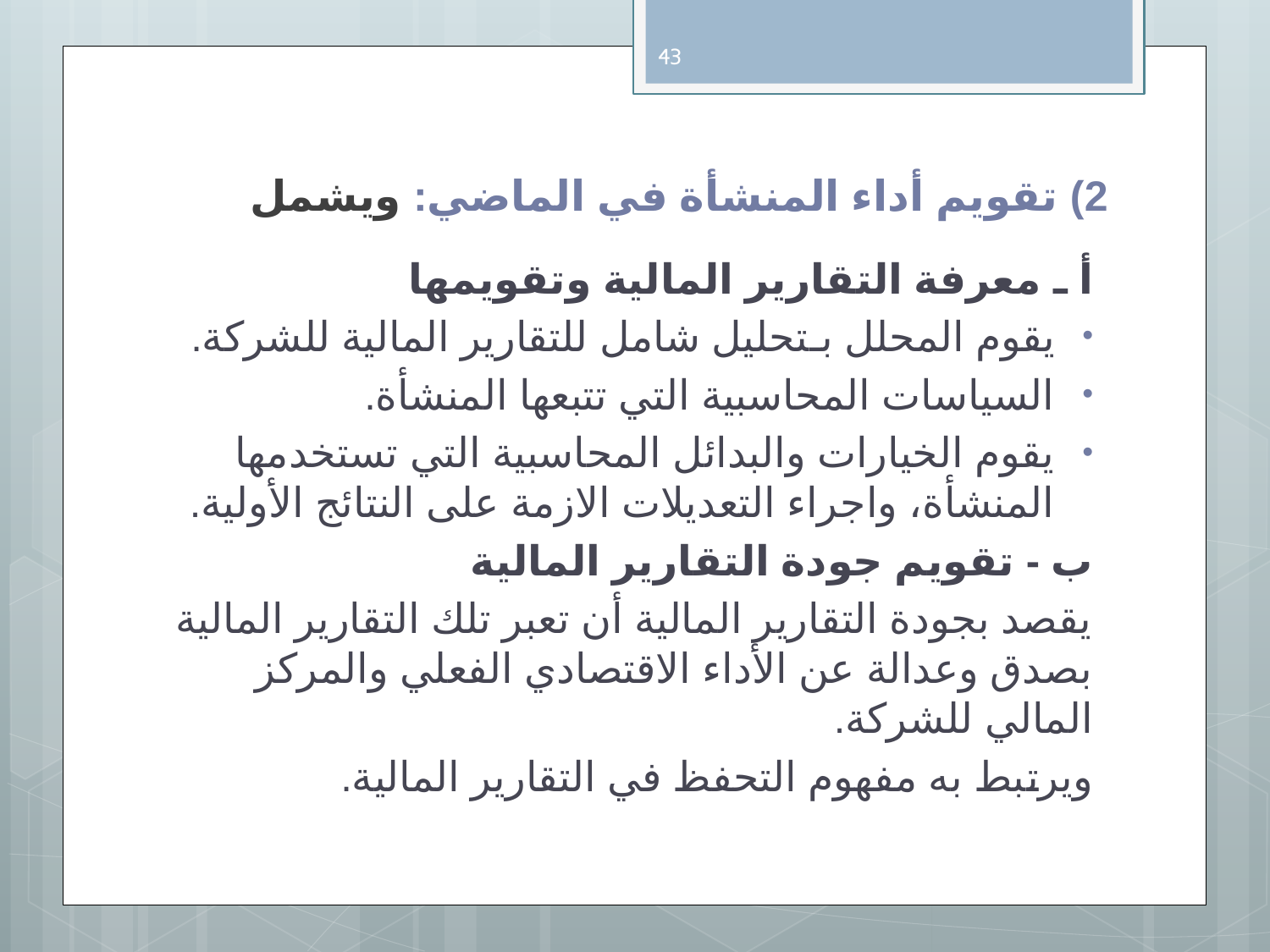

43
# 2) تقويم أداء المنشأة في الماضي: ويشمل
أ ـ معرفة التقارير المالية وتقويمها
يقوم المحلل بـتحليل شامل للتقارير المالية للشركة.
السياسات المحاسبية التي تتبعها المنشأة.
يقوم الخيارات والبدائل المحاسبية التي تستخدمها المنشأة، واجراء التعديلات الازمة على النتائج الأولية.
ب - تقويم جودة التقارير المالية
يقصد بجودة التقارير المالية أن تعبر تلك التقارير المالية بصدق وعدالة عن الأداء الاقتصادي الفعلي والمركز المالي للشركة.
ويرتبط به مفهوم التحفظ في التقارير المالية.